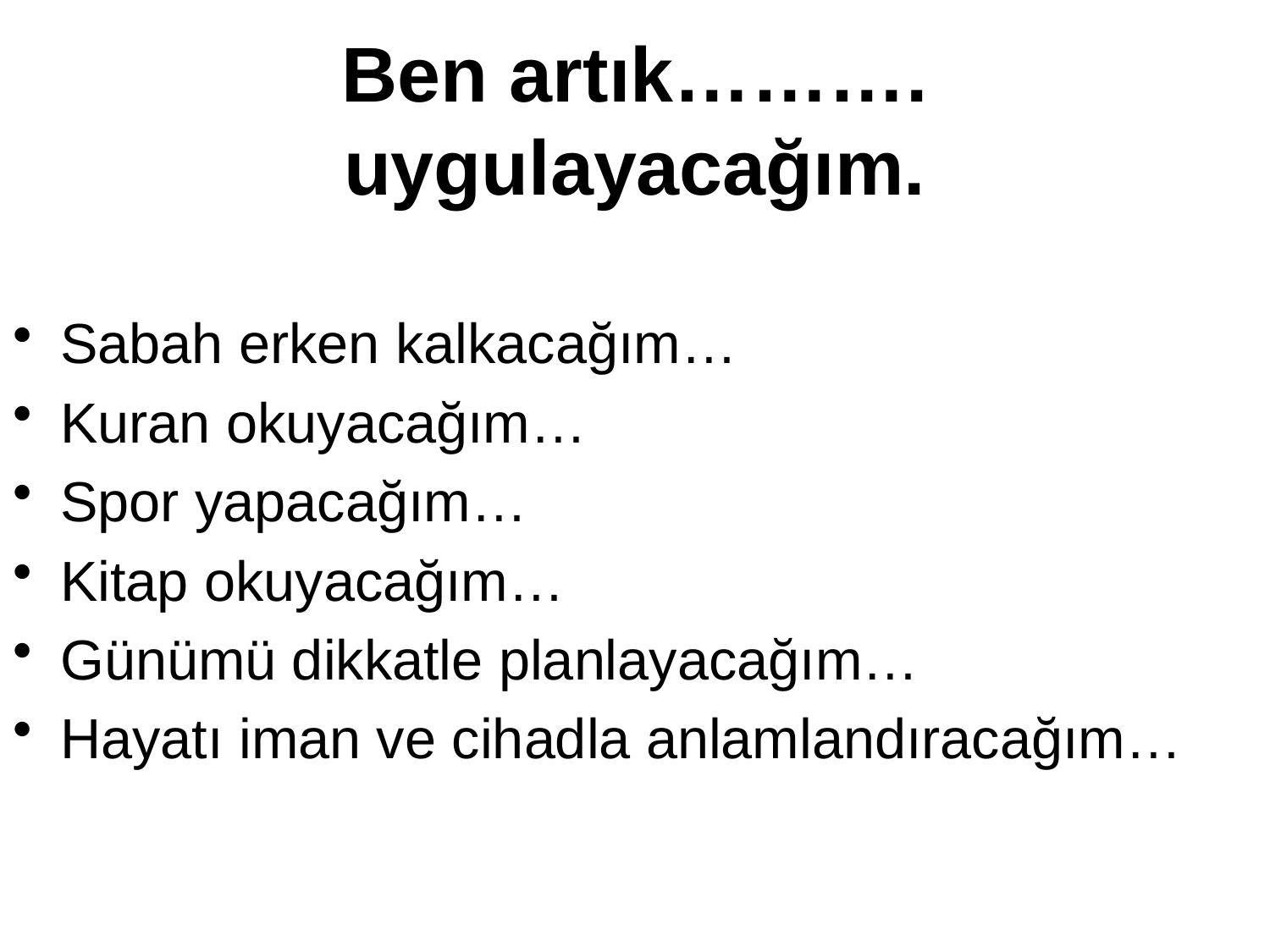

# Ben artık………. uygulayacağım.

Sabah erken kalkacağım…
Kuran okuyacağım…
Spor yapacağım…
Kitap okuyacağım…
Günümü dikkatle planlayacağım…
Hayatı iman ve cihadla anlamlandıracağım…